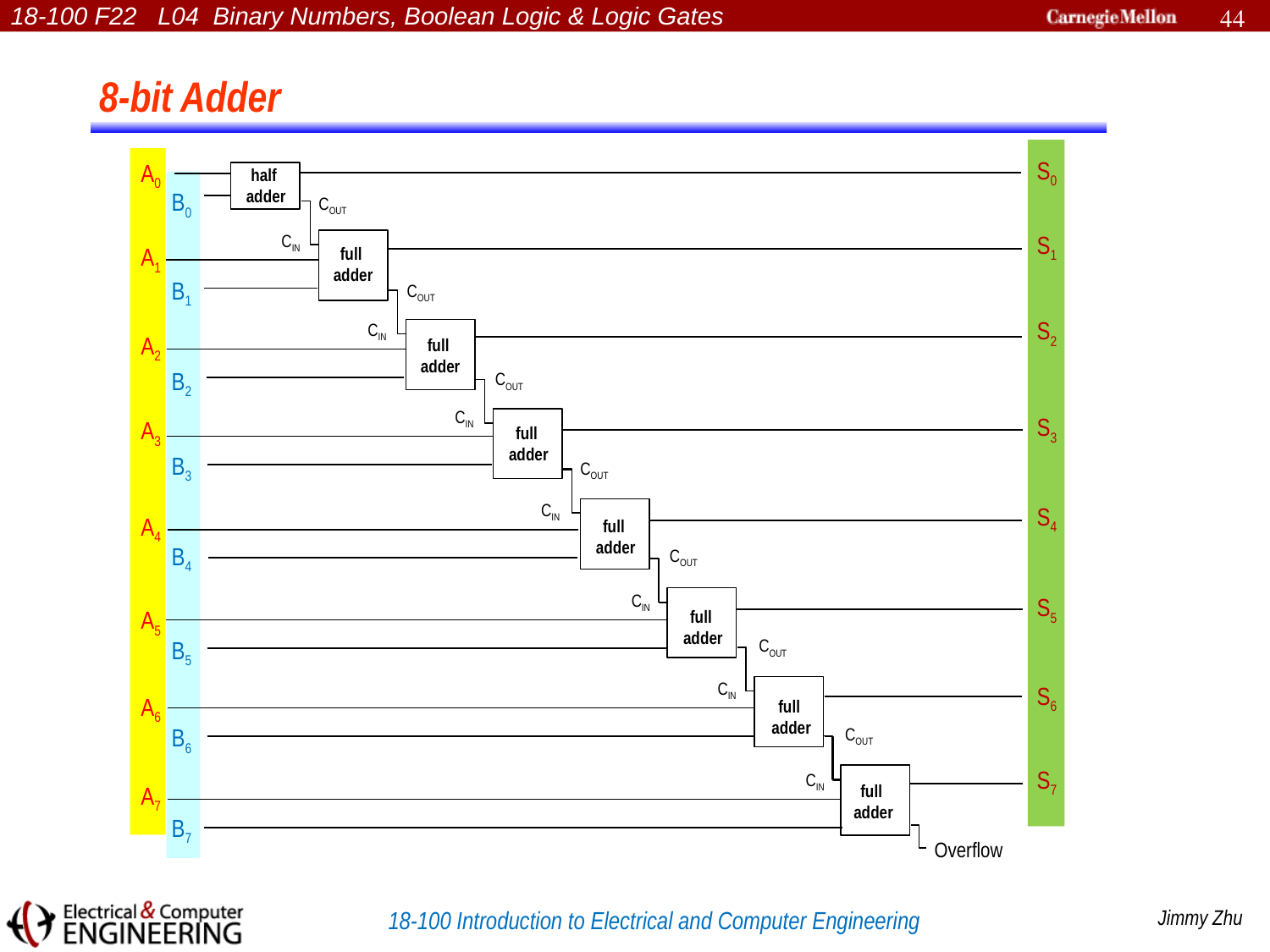

44
8-bit Adder

S0
A0
half
adder

B0
B1
B2
B3
B4
B5
B6
B7
COUT

S1
CIN
A1
full
adder
COUT

S2
CIN
A2
full
adder
COUT

CIN
S3
A3
full
adder
COUT

CIN
S4
A4
full
adder
COUT

CIN
S5
A5
full
adder
COUT

CIN
S6
A6
full
adder
COUT

S7
CIN
full
adder
A7
Overflow